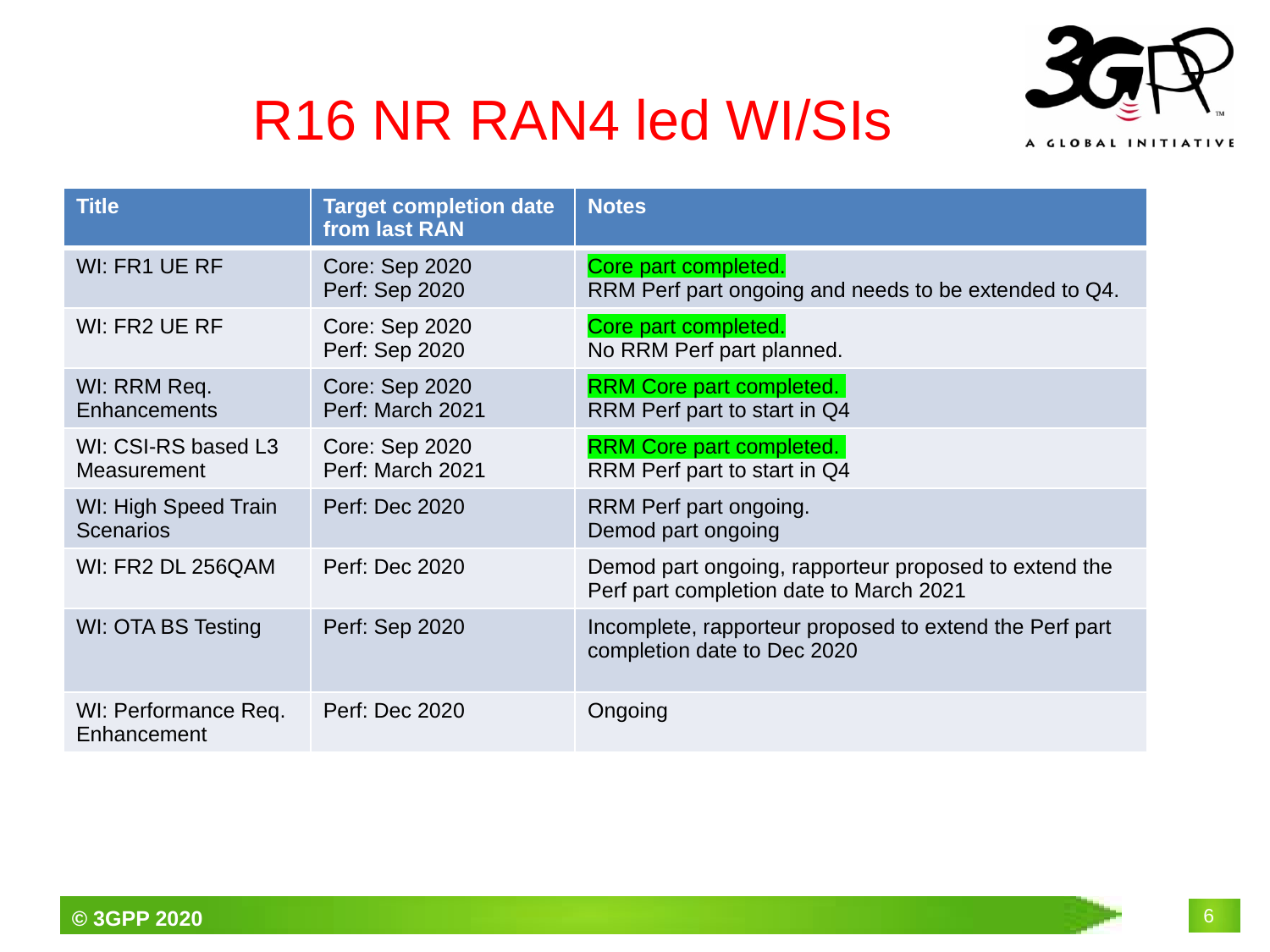

# R16 NR RAN4 led WI/SIs
| Title | Target completion date from last RAN | Notes |
| --- | --- | --- |
| WI: FR1 UE RF | Core: Sep 2020 Perf: Sep 2020 | Core part completed. RRM Perf part ongoing and needs to be extended to Q4. |
| WI: FR2 UE RF | Core: Sep 2020 Perf: Sep 2020 | Core part completed. No RRM Perf part planned. |
| WI: RRM Req. Enhancements | Core: Sep 2020 Perf: March 2021 | RRM Core part completed. RRM Perf part to start in Q4 |
| WI: CSI-RS based L3 Measurement | Core: Sep 2020 Perf: March 2021 | RRM Core part completed. RRM Perf part to start in Q4 |
| WI: High Speed Train Scenarios | Perf: Dec 2020 | RRM Perf part ongoing. Demod part ongoing |
| WI: FR2 DL 256QAM | Perf: Dec 2020 | Demod part ongoing, rapporteur proposed to extend the Perf part completion date to March 2021 |
| WI: OTA BS Testing | Perf: Sep 2020 | Incomplete, rapporteur proposed to extend the Perf part completion date to Dec 2020 |
| WI: Performance Req. Enhancement | Perf: Dec 2020 | Ongoing |
6